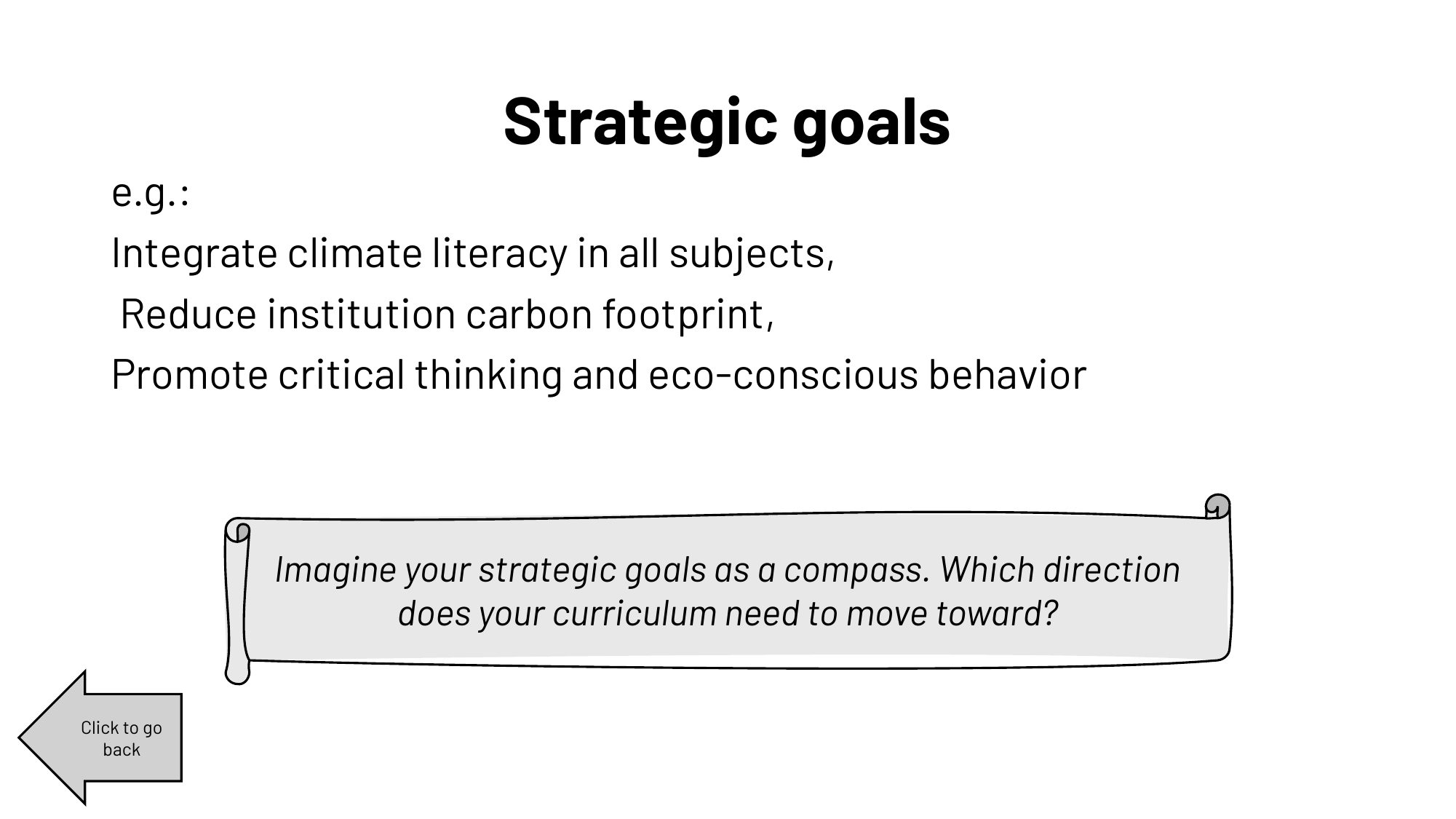

# Strategic goals
e.g.:
Integrate climate literacy in all subjects,
 Reduce institution carbon footprint,
Promote critical thinking and eco-conscious behavior
Imagine your strategic goals as a compass. Which direction does your curriculum need to move toward?
Click to go back